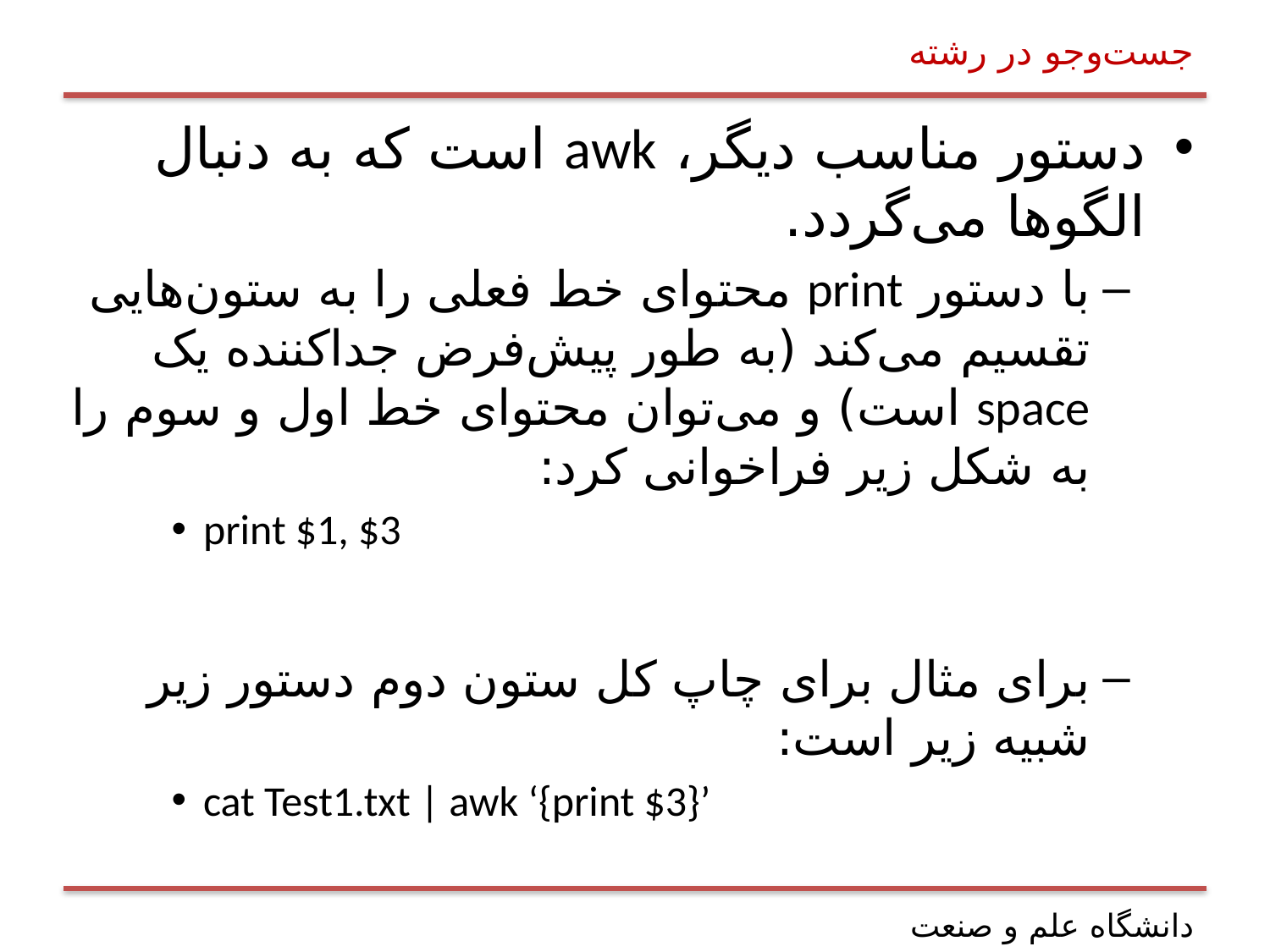

# جست‌و‌جو در رشته‌
دستور مناسب دیگر، awk است که به دنبال الگوها می‌گردد.
با دستور print محتوای خط فعلی را به ستون‌هایی تقسیم می‌کند (به طور پیش‌فرض جداکننده یک space است) و می‌توان محتوای خط اول و سوم را به شکل زیر فراخوانی کرد:
print $1, $3

برای مثال برای چاپ کل ستون دوم دستور زیر شبیه زیر است:
cat Test1.txt | awk ‘{print $3}’